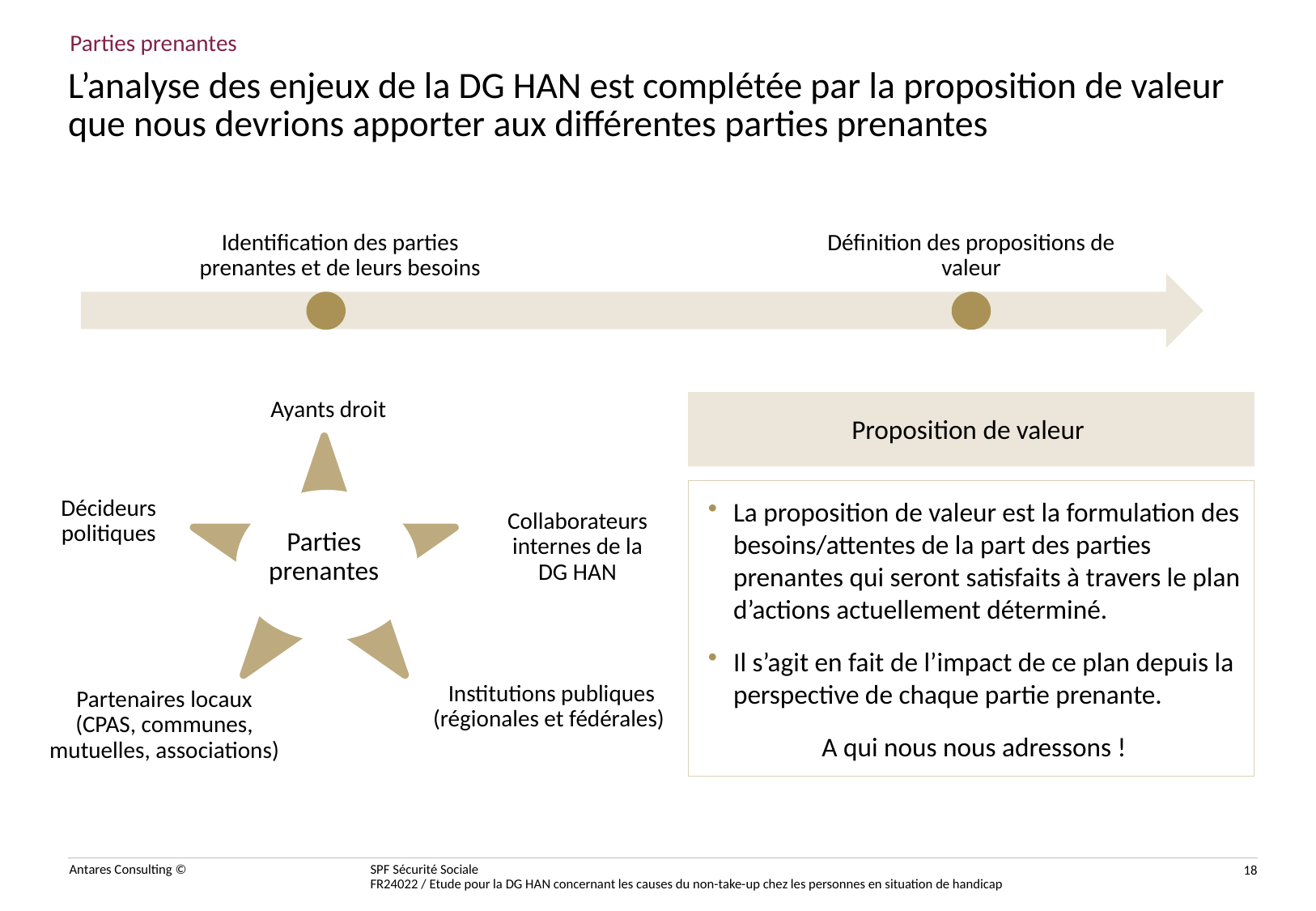

Parties prenantes
# L’analyse des enjeux de la DG HAN est complétée par la proposition de valeur que nous devrions apporter aux différentes parties prenantes
Identification des parties prenantes et de leurs besoins
Définition des propositions de valeur

Ayants droit
Proposition de valeur

La proposition de valeur est la formulation des besoins/attentes de la part des parties prenantes qui seront satisfaits à travers le plan d’actions actuellement déterminé.
Il s’agit en fait de l’impact de ce plan depuis la perspective de chaque partie prenante.
 A qui nous nous adressons !
Décideurs politiques

Collaborateurs internes de la DG HAN
Parties prenantes
 Institutions publiques (régionales et fédérales)
 Partenaires locaux
(CPAS, communes, mutuelles, associations)